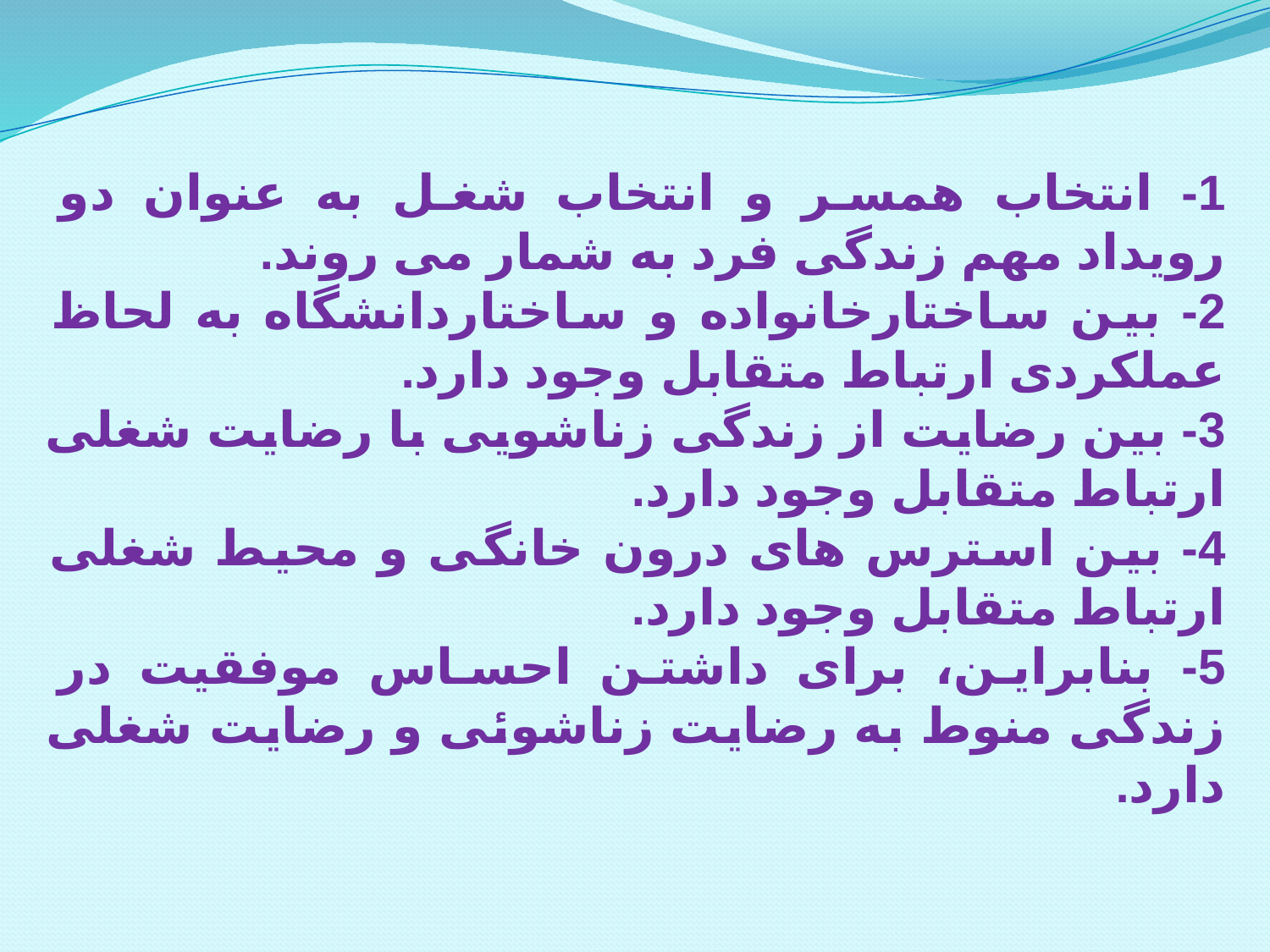

1- انتخاب همسر و انتخاب شغل به عنوان دو رویداد مهم زندگی فرد به شمار می روند.
2- بین ساختارخانواده و ساختاردانشگاه به لحاظ عملکردی ارتباط متقابل وجود دارد.
3- بین رضایت از زندگی زناشویی با رضایت شغلی ارتباط متقابل وجود دارد.
4- بین استرس های درون خانگی و محیط شغلی ارتباط متقابل وجود دارد.
5- بنابراین، برای داشتن احساس موفقیت در زندگی منوط به رضایت زناشوئی و رضایت شغلی دارد.